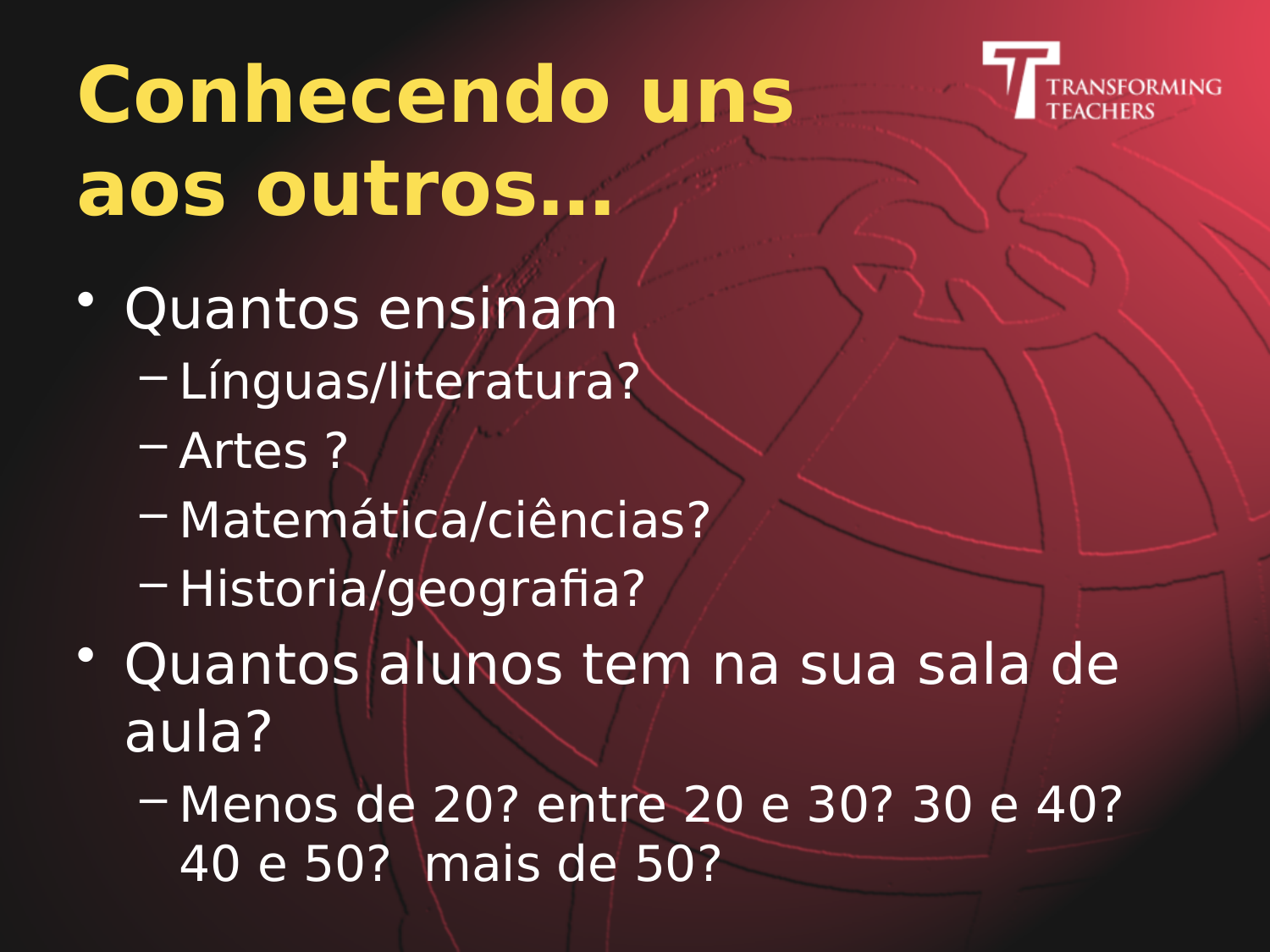

# Conhecendo uns aos outros…
Quantos ensinam
Línguas/literatura?
Artes ?
Matemática/ciências?
Historia/geografia?
Quantos alunos tem na sua sala de aula?
Menos de 20? entre 20 e 30? 30 e 40? 40 e 50?  mais de 50?